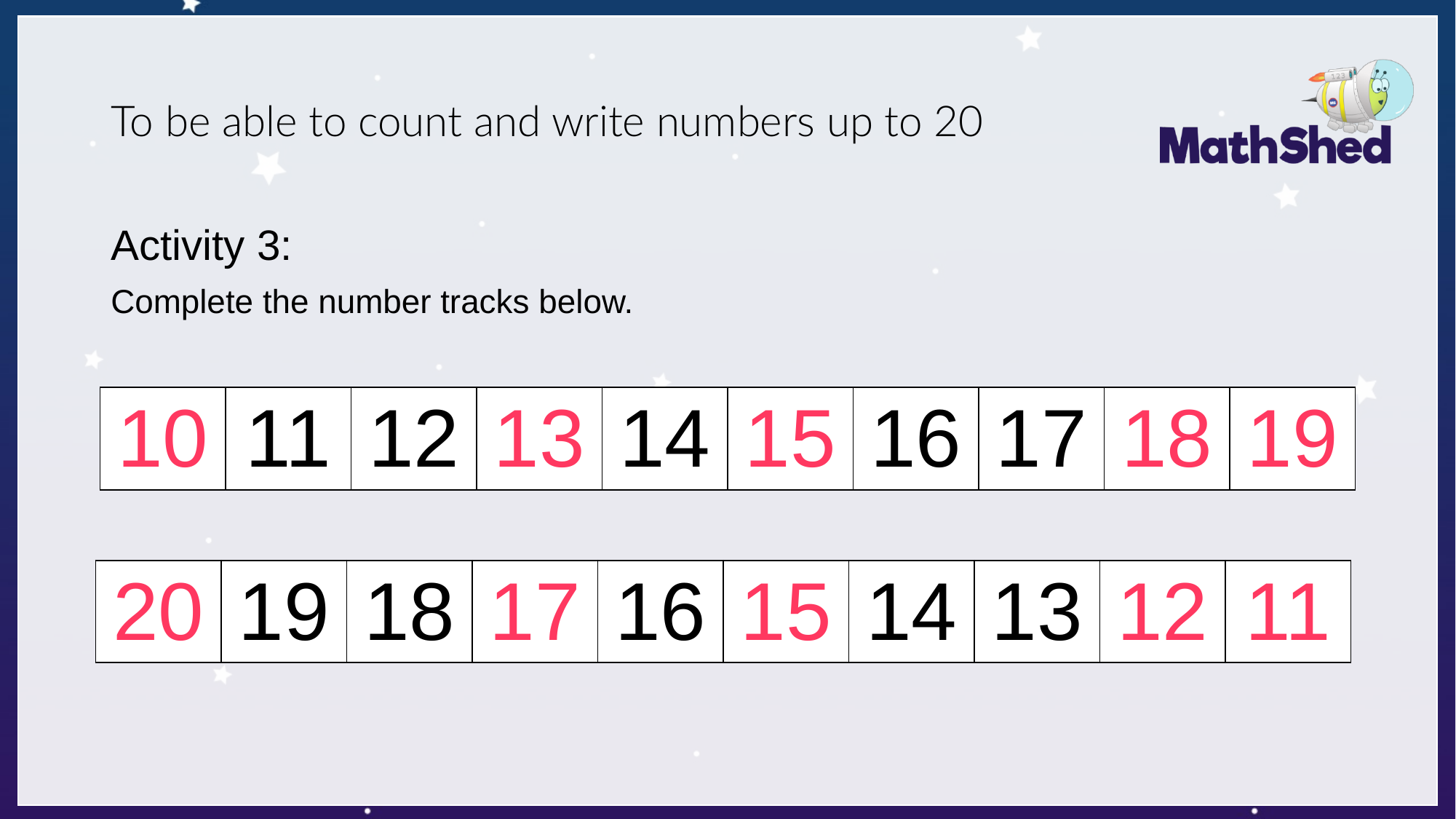

# To be able to count and write numbers up to 20
Activity 3:
Complete the number tracks below.

| 10 | 11 | 12 | 13 | 14 | 15 | 16 | 17 | 18 | 19 |
| --- | --- | --- | --- | --- | --- | --- | --- | --- | --- |
| 20 | 19 | 18 | 17 | 16 | 15 | 14 | 13 | 12 | 11 |
| --- | --- | --- | --- | --- | --- | --- | --- | --- | --- |